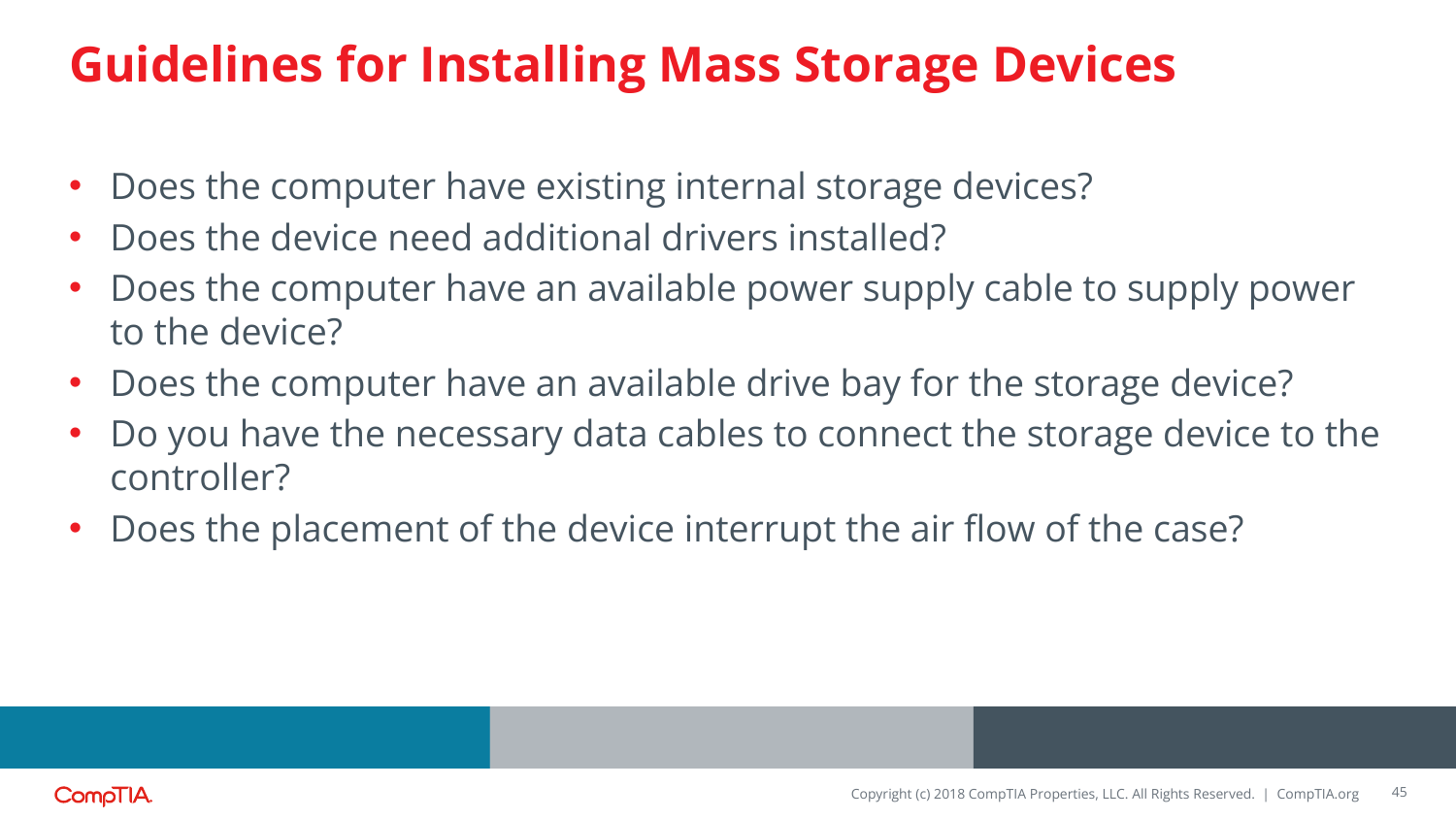

# Guidelines for Installing Mass Storage Devices
Does the computer have existing internal storage devices?
Does the device need additional drivers installed?
Does the computer have an available power supply cable to supply power to the device?
Does the computer have an available drive bay for the storage device?
Do you have the necessary data cables to connect the storage device to the controller?
Does the placement of the device interrupt the air flow of the case?
45